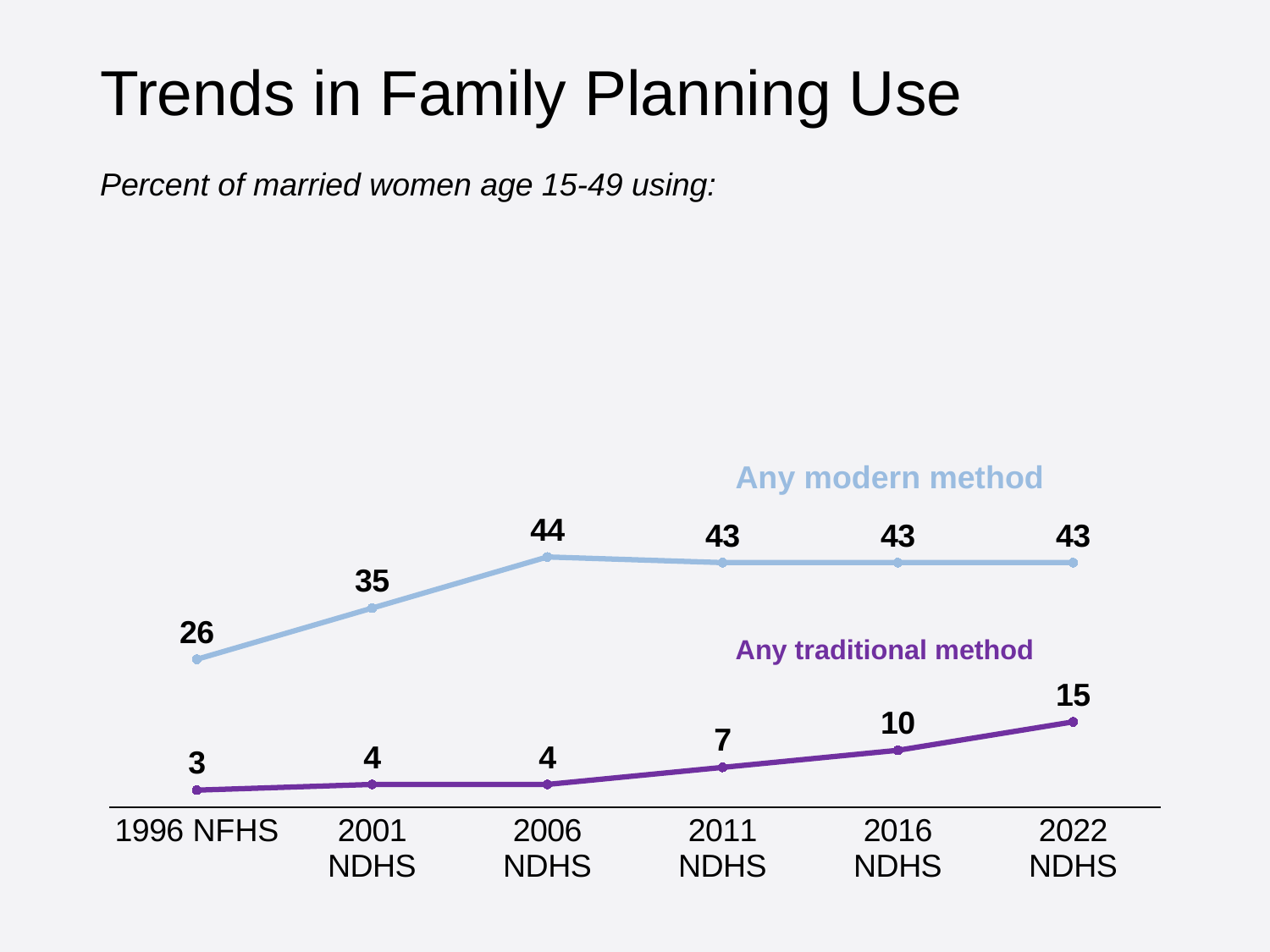

# Trends in Family Planning Use
Percent of married women age 15-49 using:

### Chart

| Category | Any modern method | Any traditional method |
|---|---|---|
| 1996 NFHS | 26.0 | 3.0 |
| 2001 NDHS | 35.0 | 4.0 |
| 2006 NDHS | 44.0 | 4.0 |
| 2011 NDHS | 43.0 | 7.0 |
| 2016 NDHS | 43.0 | 10.0 |
| 2022 NDHS | 43.0 | 15.0 |
Any modern method
Any traditional method